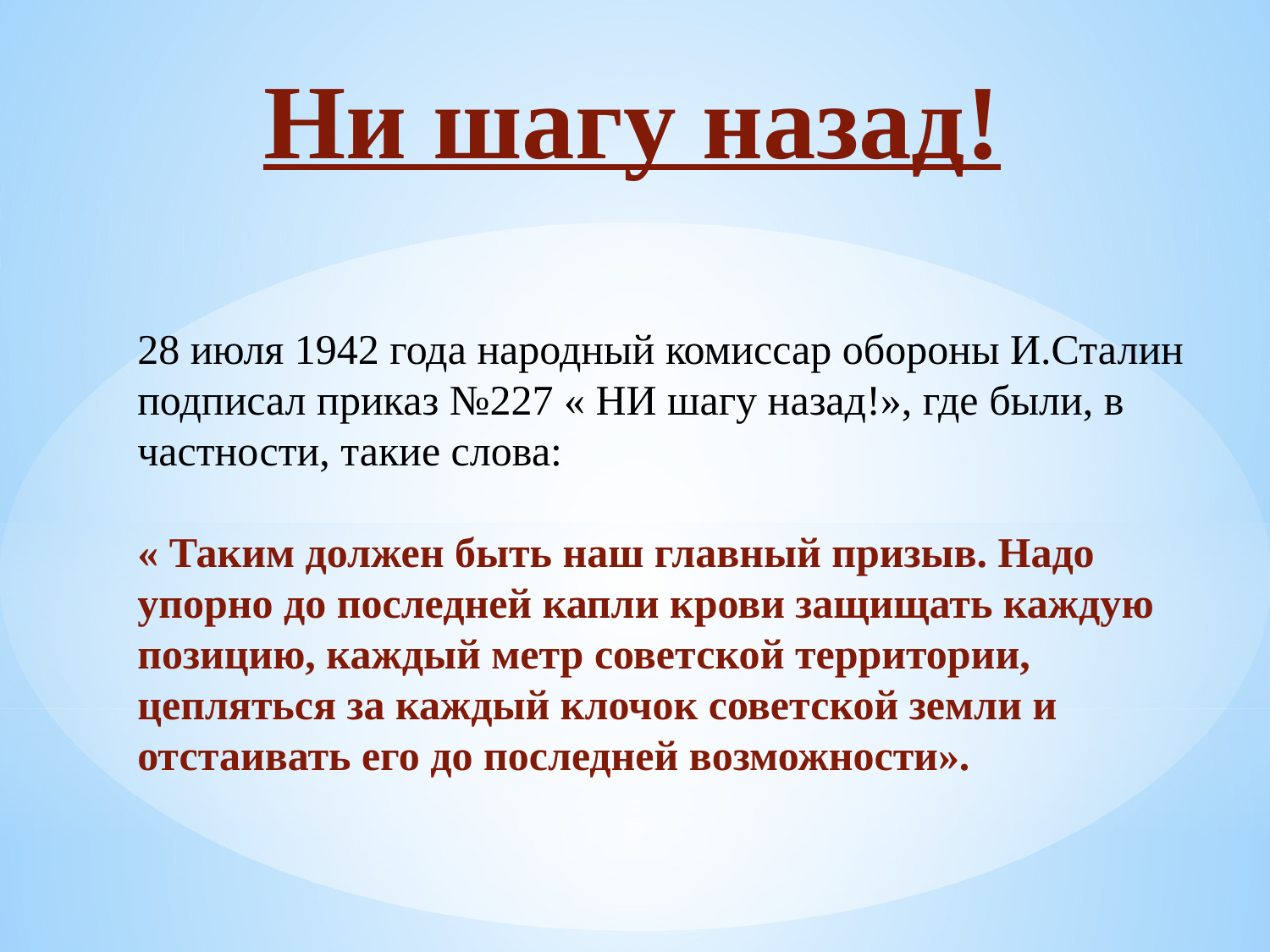

# Ни шагу назад!
28 июля 1942 года народный комиссар обороны И.Сталин подписал приказ №227 « НИ шагу назад!», где были, в частности, такие слова:
« Таким должен быть наш главный призыв. Надо упорно до последней капли крови защищать каждую позицию, каждый метр советской территории, цепляться за каждый клочок советской земли и отстаивать его до последней возможности».